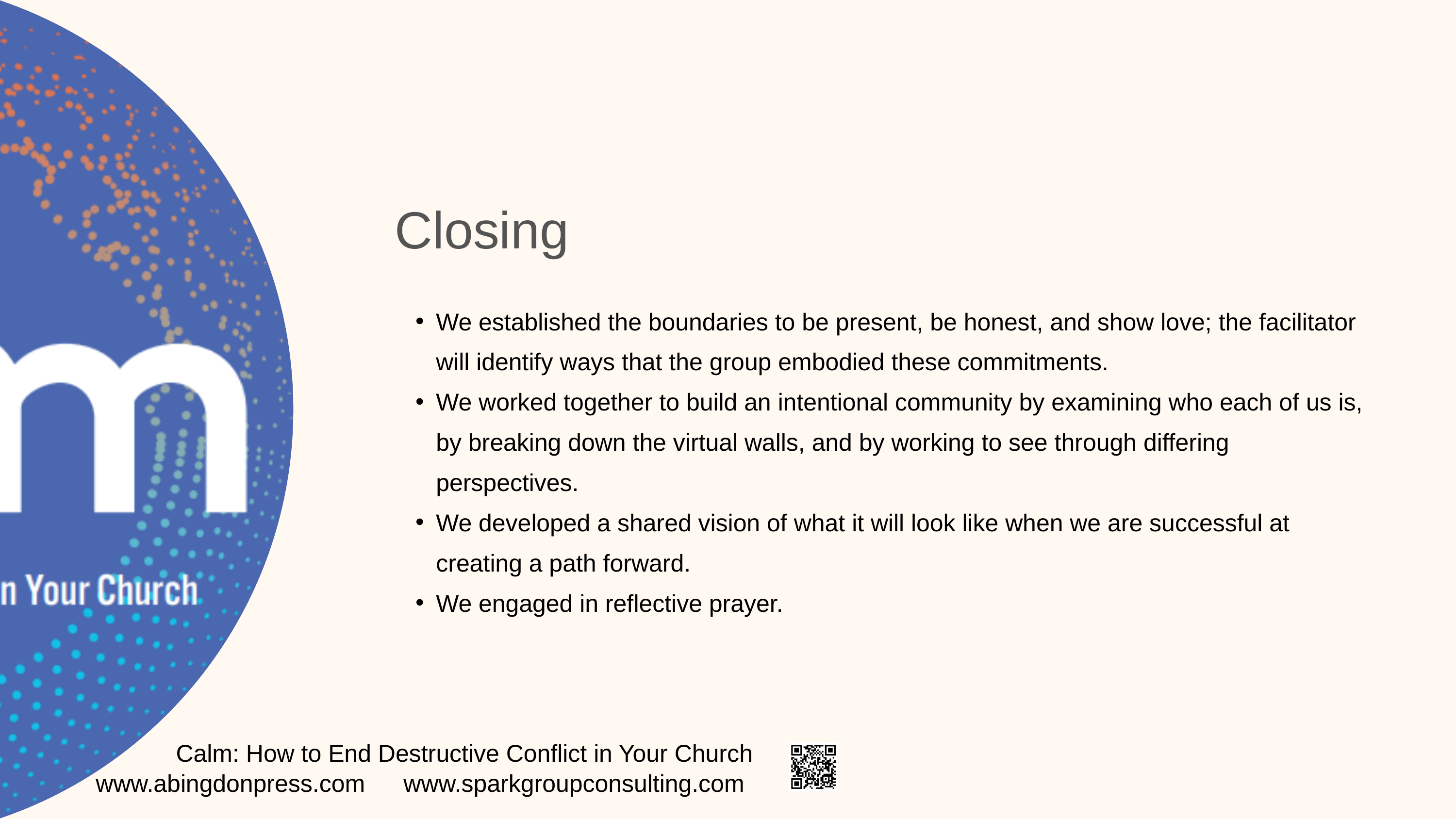

Closing

We established the boundaries to be present, be honest, and show love; the facilitator will identify ways that the group embodied these commitments.
We worked together to build an intentional community by examining who each of us is, by breaking down the virtual walls, and by working to see through differing perspectives.
We developed a shared vision of what it will look like when we are successful at creating a path forward.
We engaged in reflective prayer.
Calm: How to End Destructive Conflict in Your Church

www.abingdonpress.com
www.sparkgroupconsulting.com